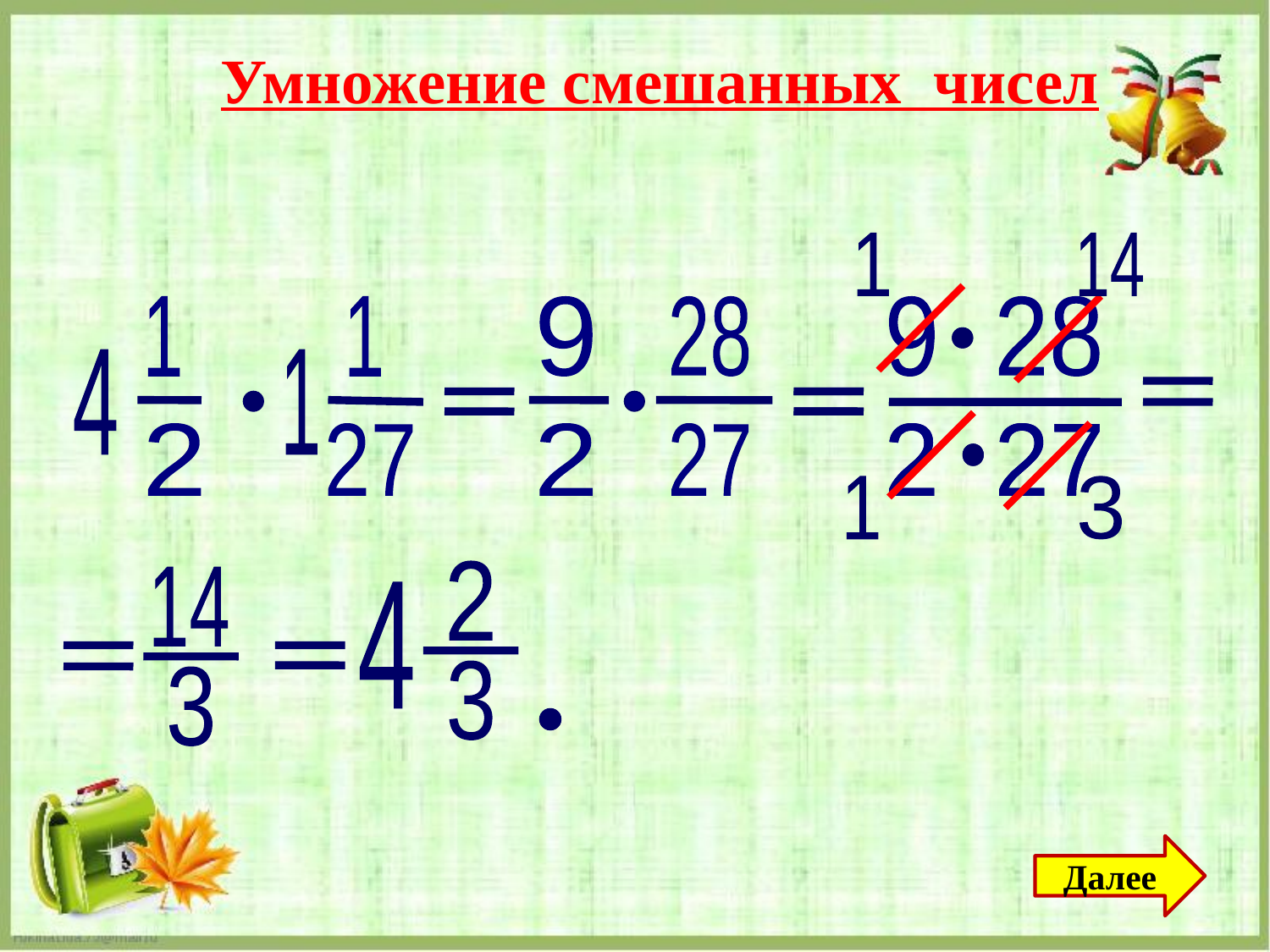

Умножение смешанных  чисел
1
14

1

2
1
4
1

27
9

2
28

27

9  28

2  27

2  27

1
3
2

3
4
14

3

Далее